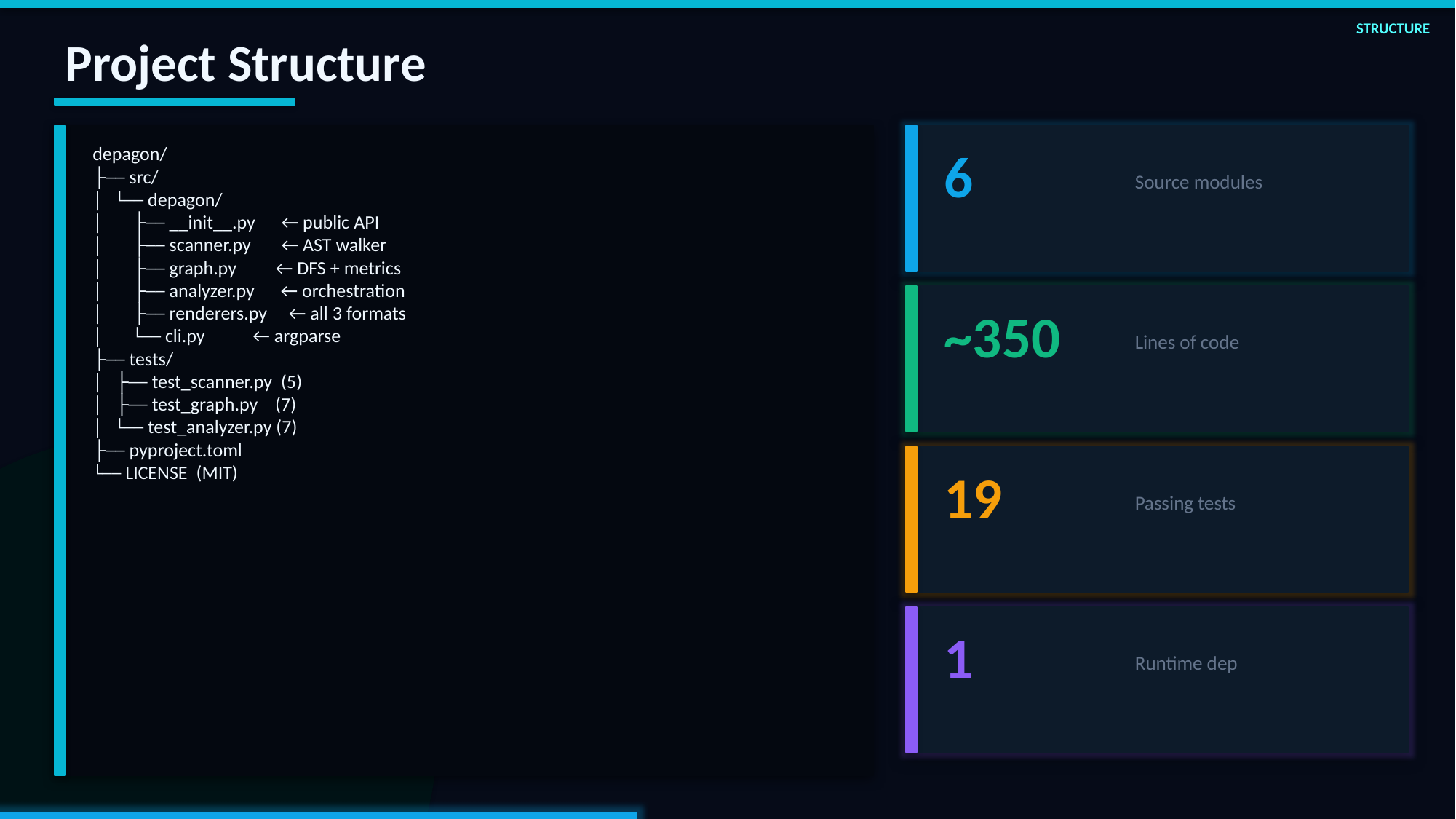

STRUCTURE
Project Structure

6
depagon/
├── src/
│   └── depagon/
│       ├── __init__.py      ← public API
│       ├── scanner.py       ← AST walker
│       ├── graph.py         ← DFS + metrics
│       ├── analyzer.py      ← orchestration
│       ├── renderers.py     ← all 3 formats
│       └── cli.py           ← argparse
├── tests/
│   ├── test_scanner.py  (5)
│   ├── test_graph.py    (7)
│   └── test_analyzer.py (7)
├── pyproject.toml
└── LICENSE  (MIT)
Source modules

~350
Lines of code

19
Passing tests

1
Runtime dep